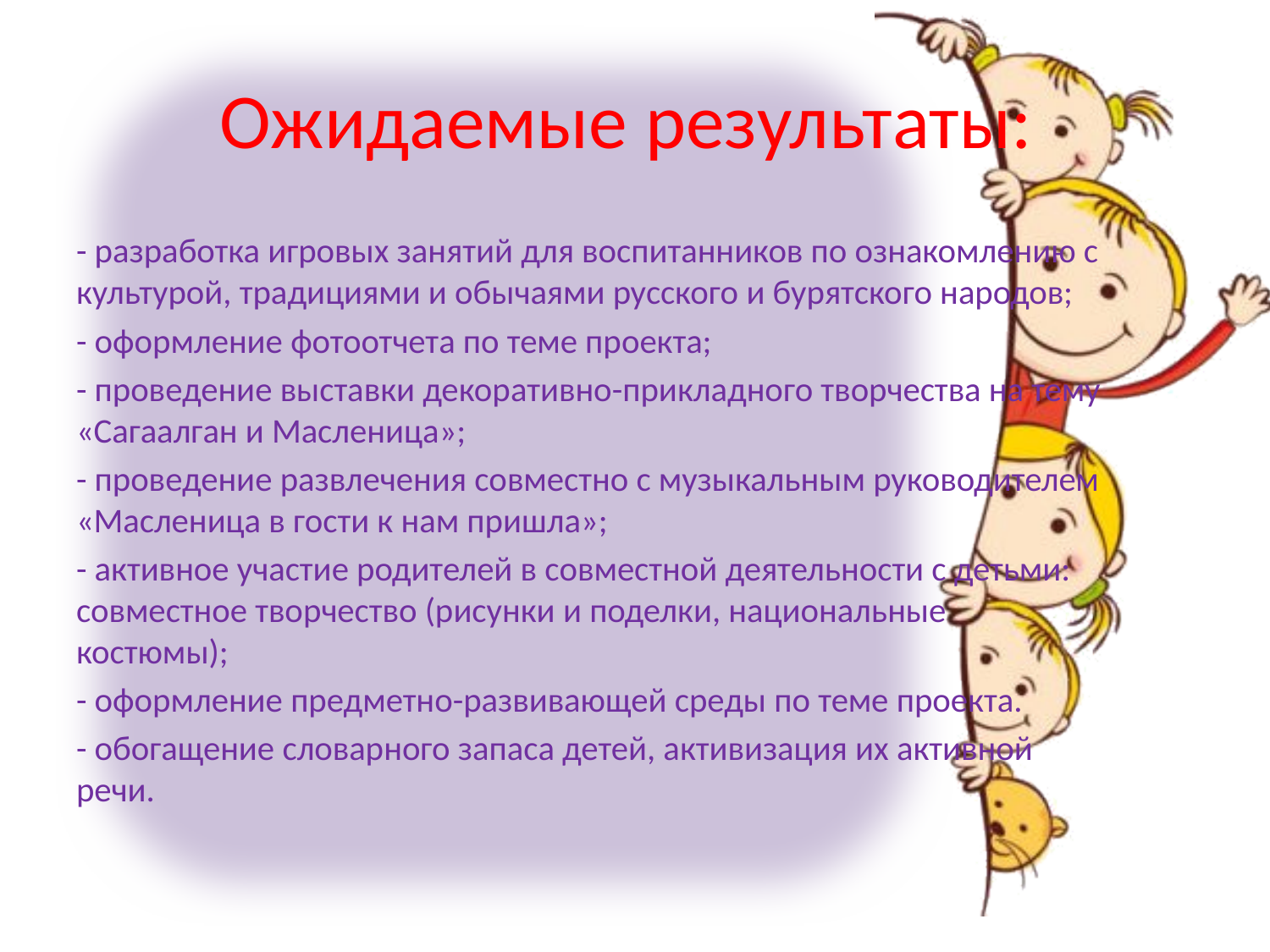

# Ожидаемые результаты:
- разработка игровых занятий для воспитанников по ознакомлению с культурой, традициями и обычаями русского и бурятского народов;
- оформление фотоотчета по теме проекта;
- проведение выставки декоративно-прикладного творчества на тему «Сагаалган и Масленица»;
- проведение развлечения совместно с музыкальным руководителем «Масленица в гости к нам пришла»;
- активное участие родителей в совместной деятельности с детьми: совместное творчество (рисунки и поделки, национальные костюмы);
- оформление предметно-развивающей среды по теме проекта.
- обогащение словарного запаса детей, активизация их активной речи.